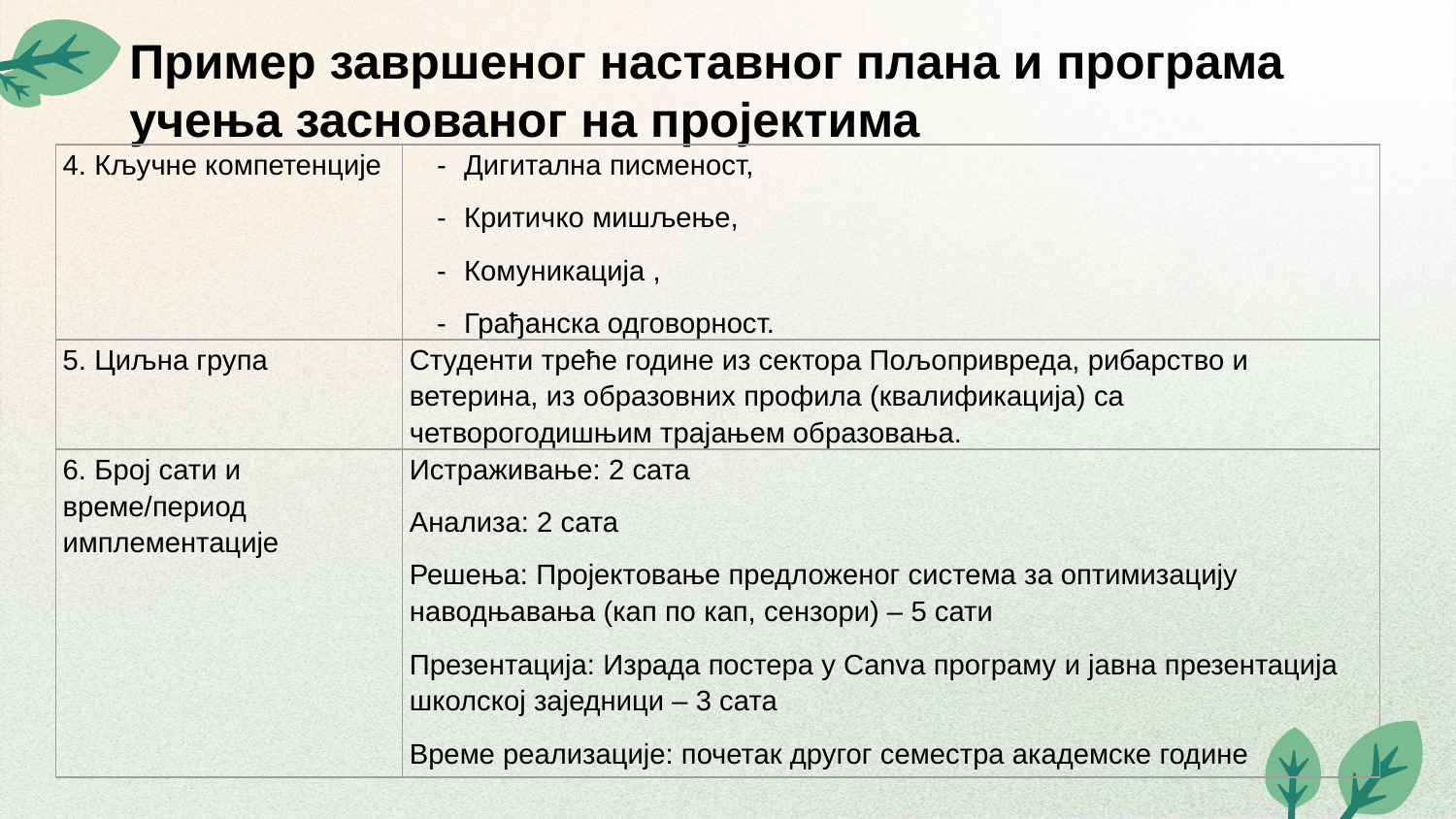

# Пример завршеног наставног плана и програма учења заснованог на пројектима
| 4. Кључне компетенције | Дигитална писменост, Критичко мишљење, Комуникација , Грађанска одговорност. |
| --- | --- |
| 5. Циљна група | Студенти треће године из сектора Пољопривреда, рибарство и ветерина, из образовних профила (квалификација) са четворогодишњим трајањем образовања. |
| 6. Број сати и време/период имплементације | Истраживање: 2 сата Анализа: 2 сата Решења: Пројектовање предложеног система за оптимизацију наводњавања (кап по кап, сензори) – 5 сати Презентација: Израда постера у Canva програму и јавна презентација школској заједници – 3 сата Време реализације: почетак другог семестра академске године |